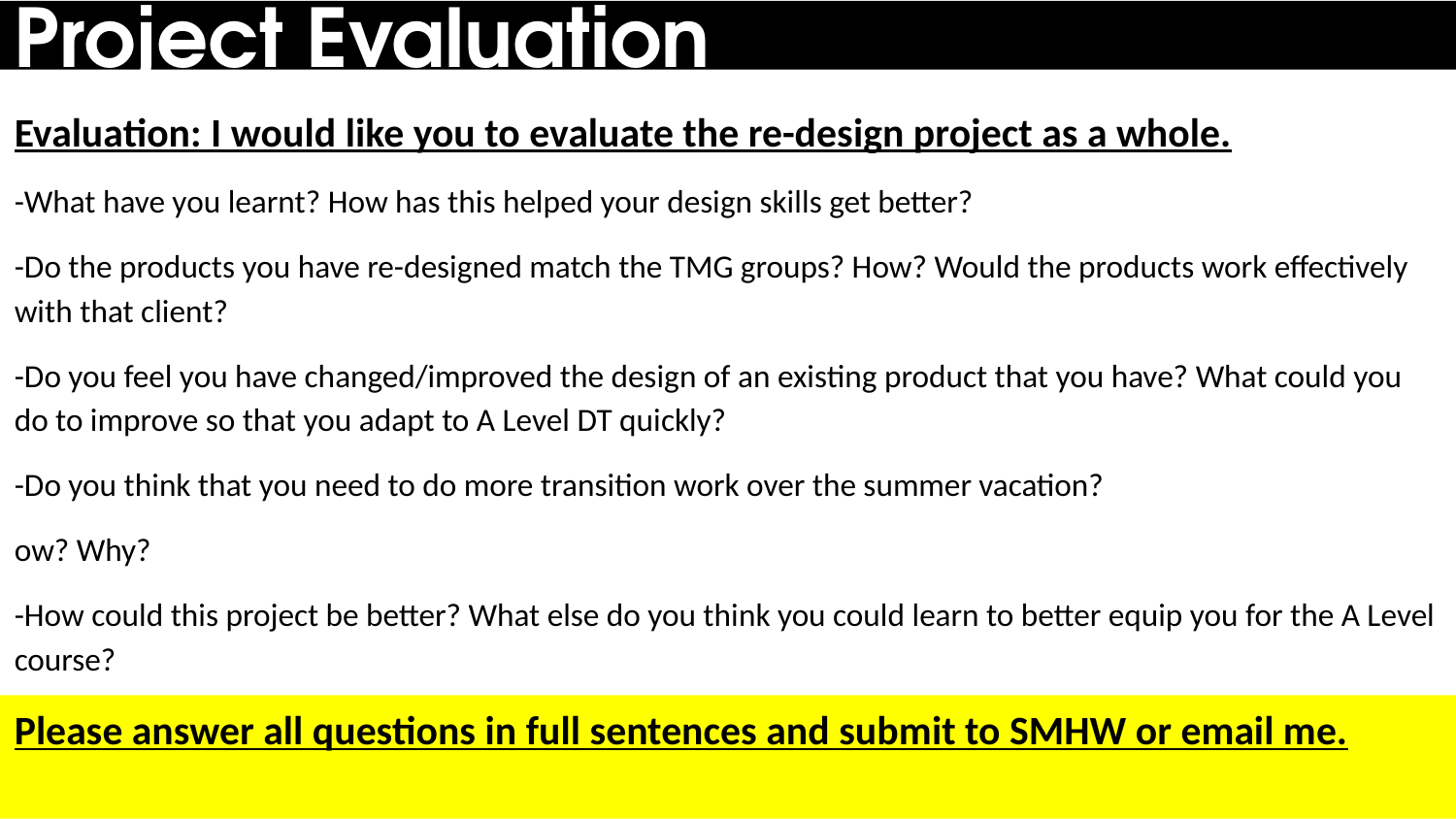

Project Evaluation
Evaluation: I would like you to evaluate the re-design project as a whole.
-What have you learnt? How has this helped your design skills get better?
-Do the products you have re-designed match the TMG groups? How? Would the products work effectively with that client?
-Do you feel you have changed/improved the design of an existing product that you have? What could you do to improve so that you adapt to A Level DT quickly?
-Do you think that you need to do more transition work over the summer vacation?
ow? Why?
-How could this project be better? What else do you think you could learn to better equip you for the A Level course?
Please answer all questions in full sentences and submit to SMHW or email me.